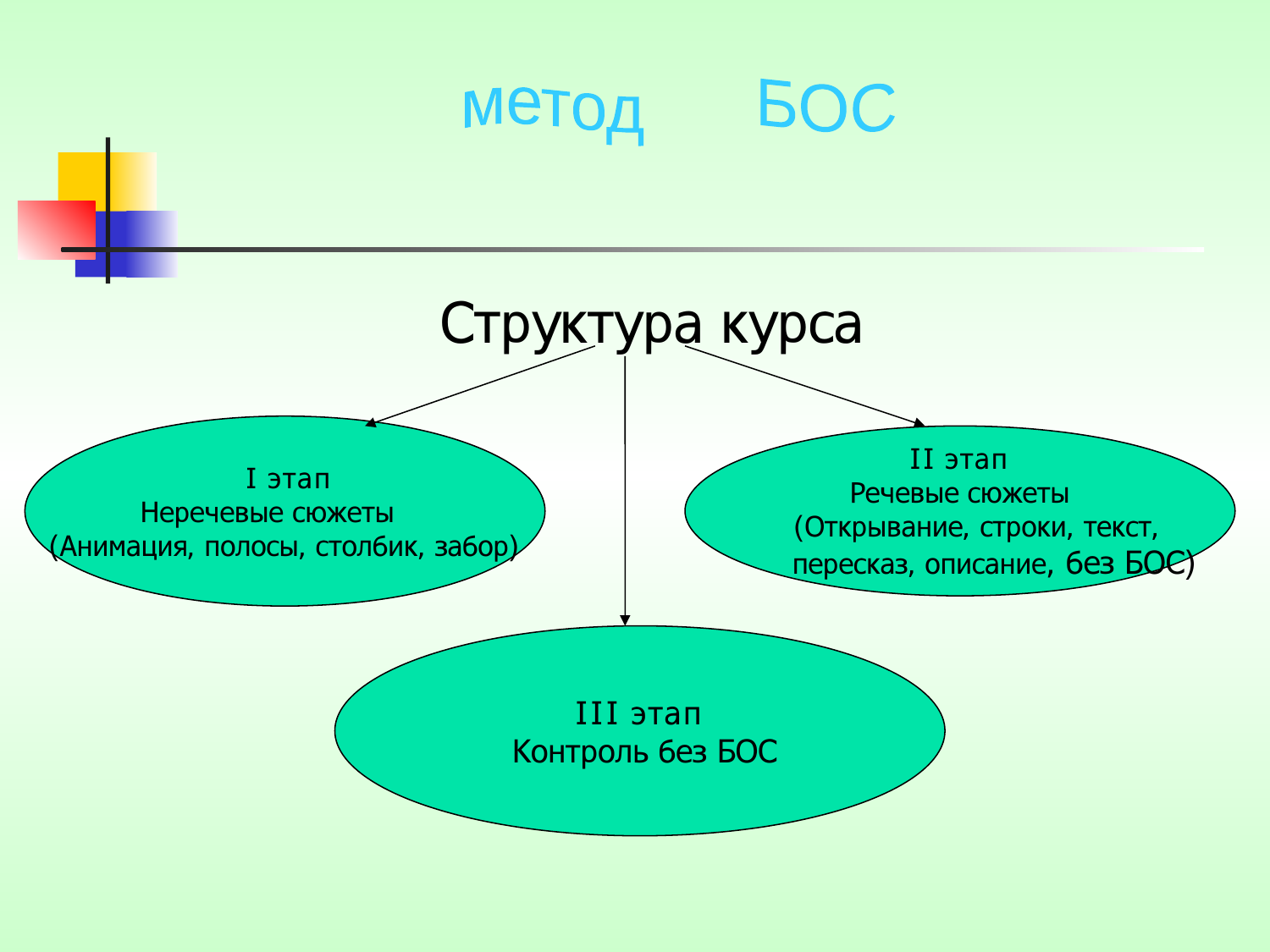

метод      БОС
               Структура курса

 I этап
Неречевые сюжеты
(Анимация, полосы, столбик, забор)
II этап
Речевые сюжеты
    (Открывание, строки, текст,
        пересказ, описание, без БОС)
III этап
 Контроль без БОС